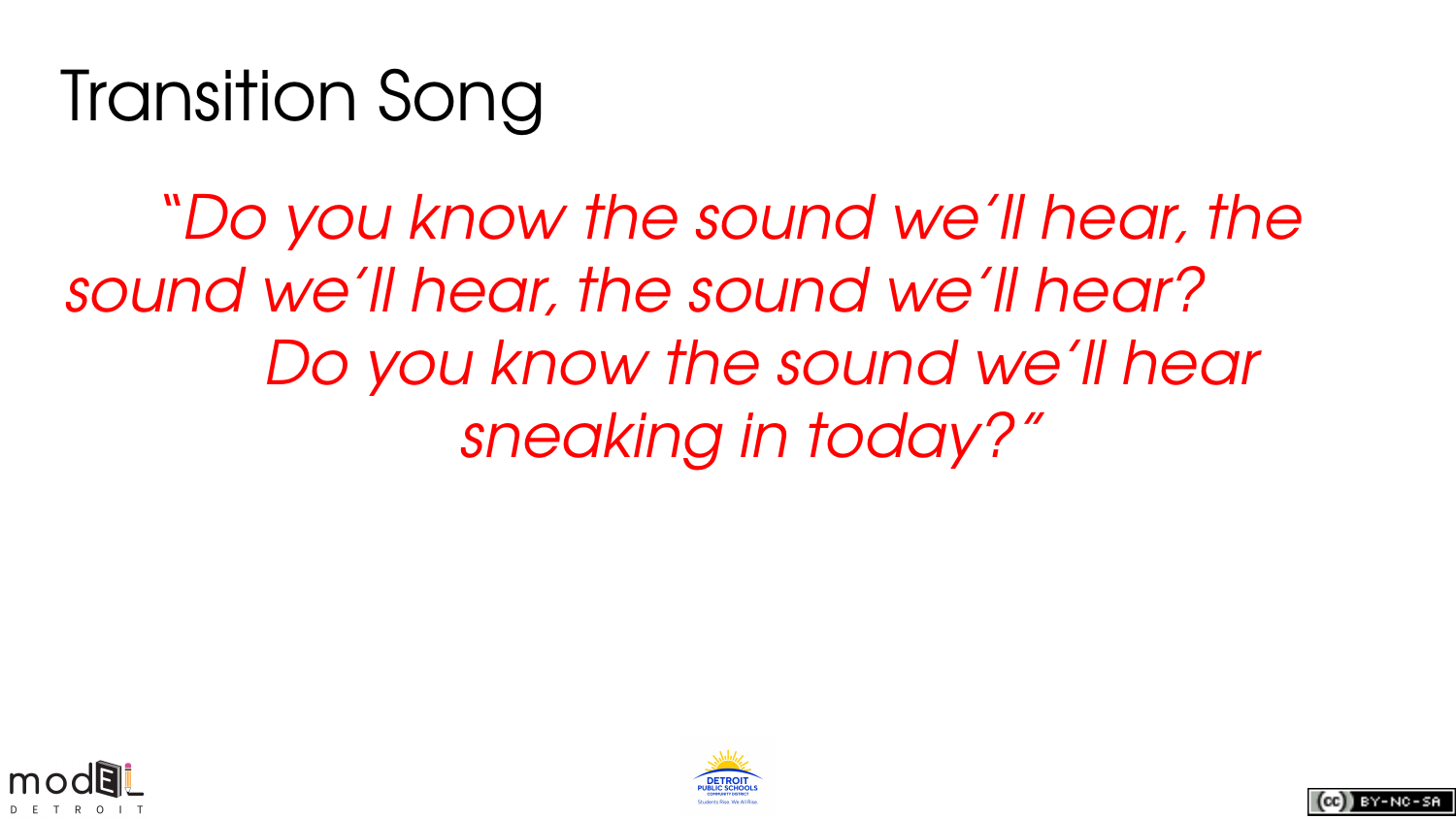

# Transition Song
“Do you know the sound we’ll hear, the sound we’ll hear, the sound we’ll hear?                        Do you know the sound we’ll hear            sneaking in today?”